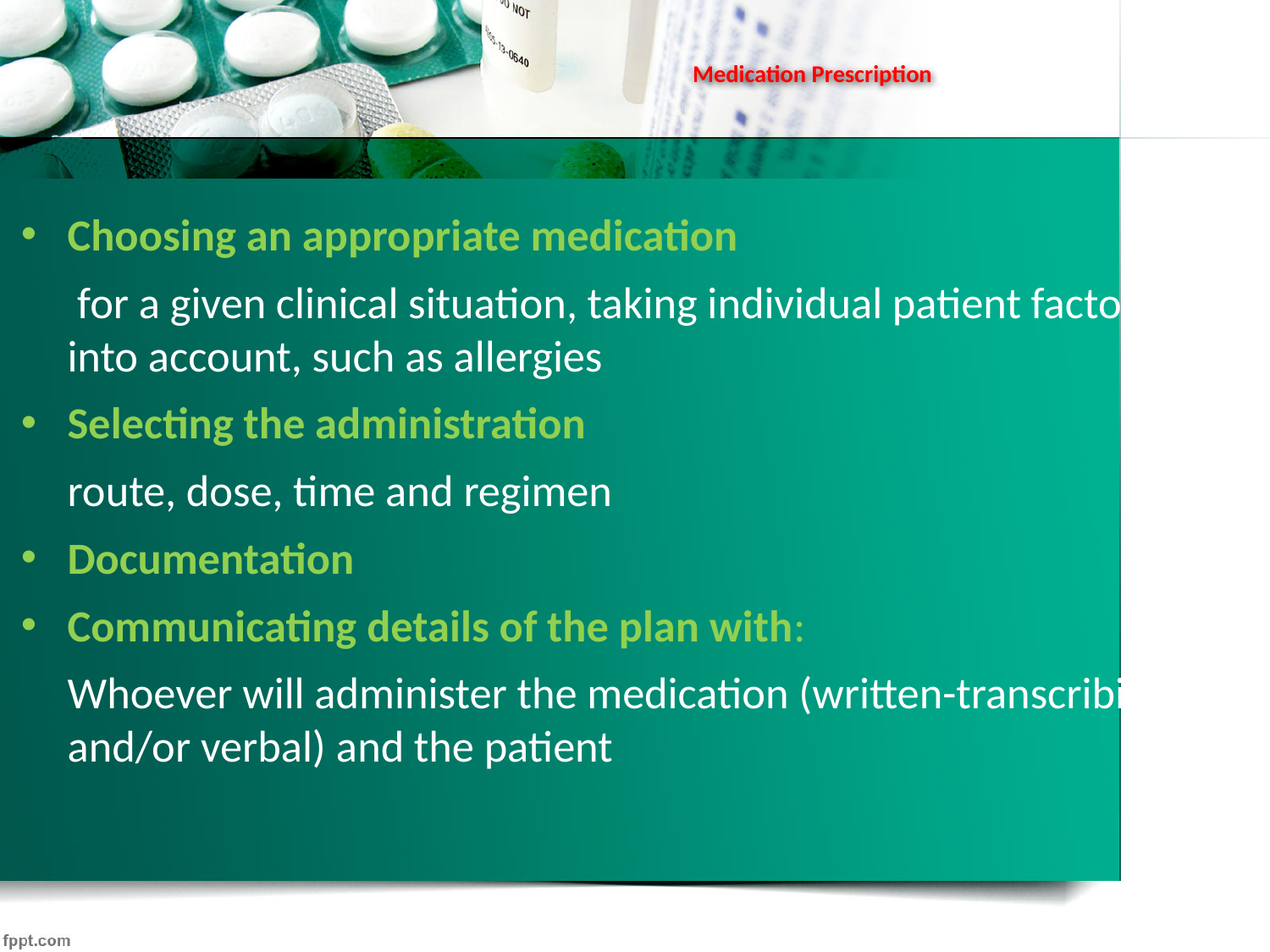

# Medication Prescription
Choosing an appropriate medication
	 for a given clinical situation, taking individual patient factors into account, such as allergies
Selecting the administration
	route, dose, time and regimen
Documentation
Communicating details of the plan with:
	Whoever will administer the medication (written-transcribing and/or verbal) and the patient